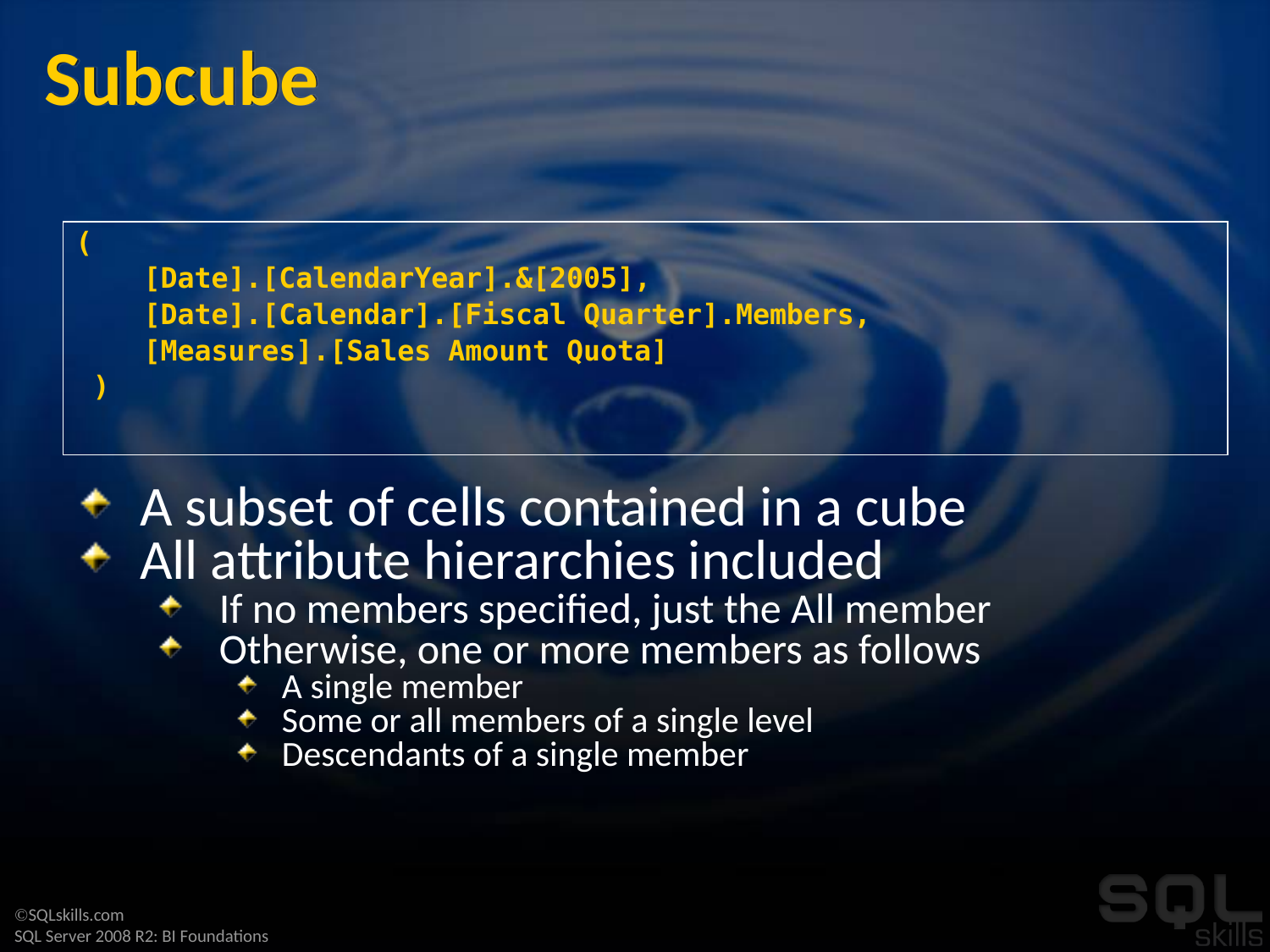

# Subcube
(
    [Date].[CalendarYear].&[2005],
    [Date].[Calendar].[Fiscal Quarter].Members,
    [Measures].[Sales Amount Quota]
 )
A subset of cells contained in a cube
All attribute hierarchies included
If no members specified, just the All member
Otherwise, one or more members as follows
A single member
Some or all members of a single level
Descendants of a single member